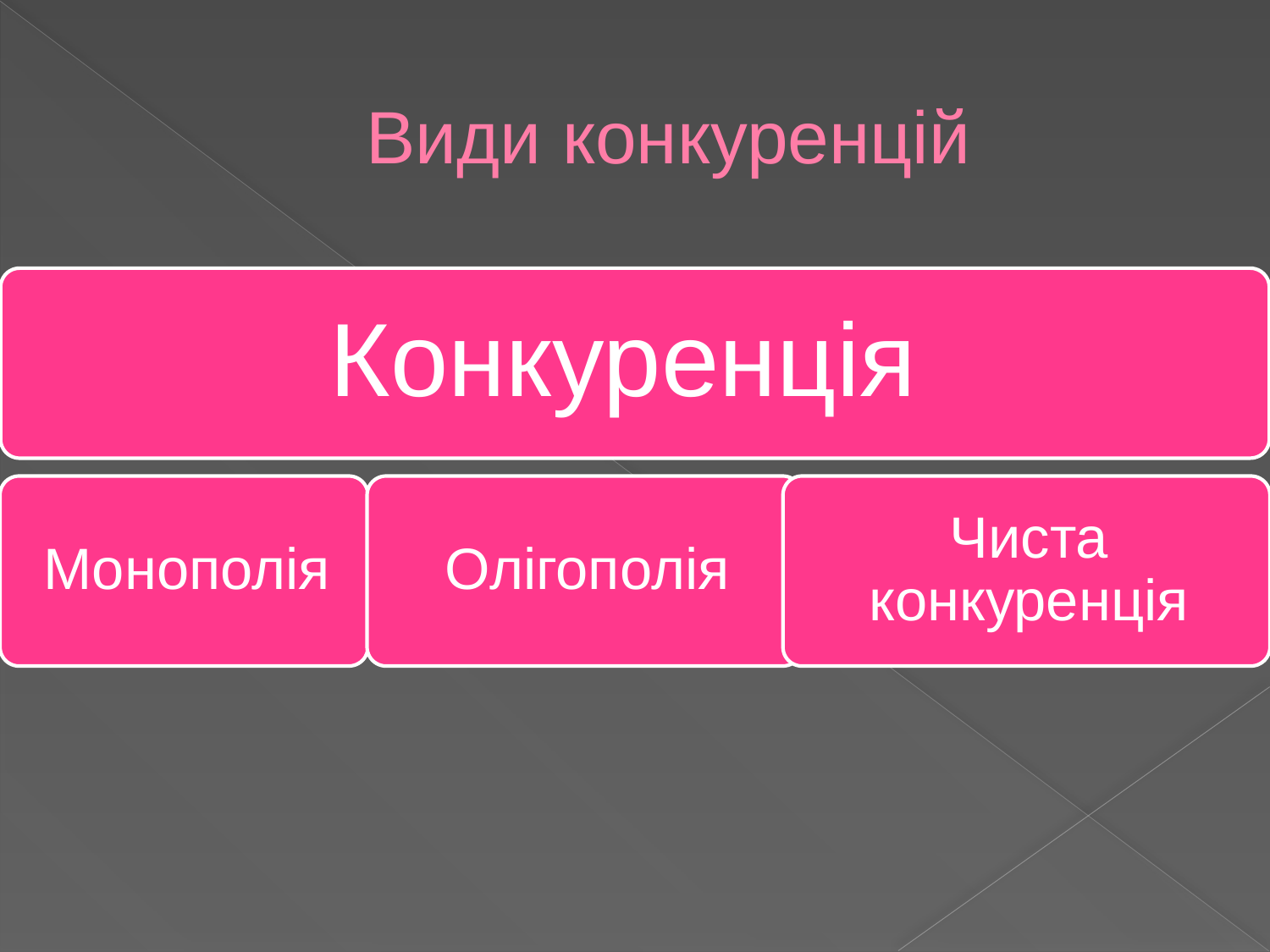

# Види конкуренцій
Конкуренція
Монополія
Олігополія
Чиста конкуренція